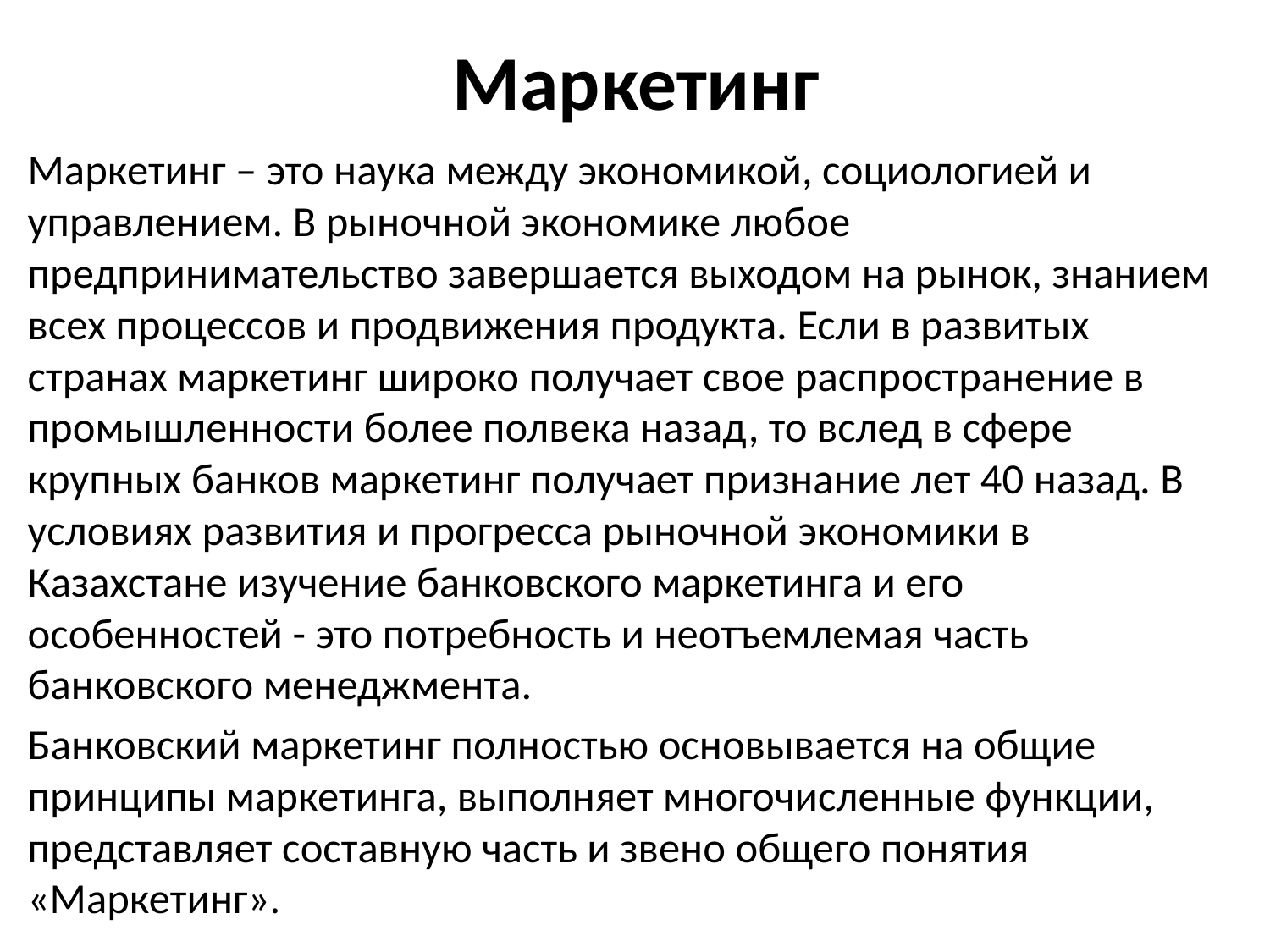

# Маркетинг
Маркетинг – это наука между экономикой, социологией и управлением. В рыночной экономике любое предпринимательство завершается выходом на рынок, знанием всех процессов и продвижения продукта. Если в развитых странах маркетинг широко получает свое распространение в промышленности более полвека назад, то вслед в сфере крупных банков маркетинг получает признание лет 40 назад. В условиях развития и прогресса рыночной экономики в Казахстане изучение банковского маркетинга и его особенностей - это потребность и неотъемлемая часть банковского менеджмента.
Банковский маркетинг полностью основывается на общие принципы маркетинга, выполняет многочисленные функции, представляет составную часть и звено общего понятия «Маркетинг».